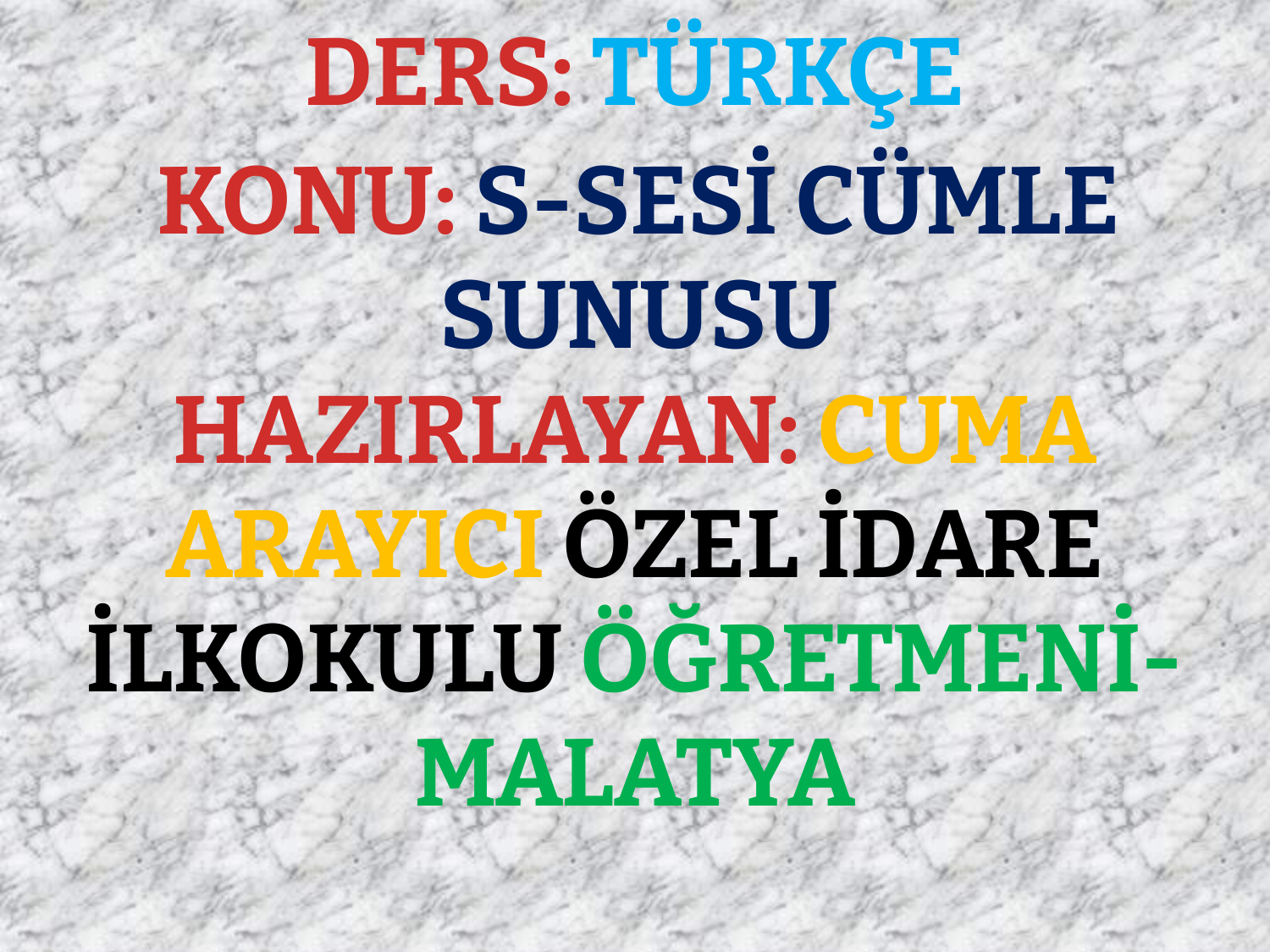

DERS: TÜRKÇE
KONU: S-SESİ CÜMLE SUNUSU
HAZIRLAYAN: CUMA ARAYICI ÖZEL İDARE İLKOKULU ÖĞRETMENİ-MALATYA